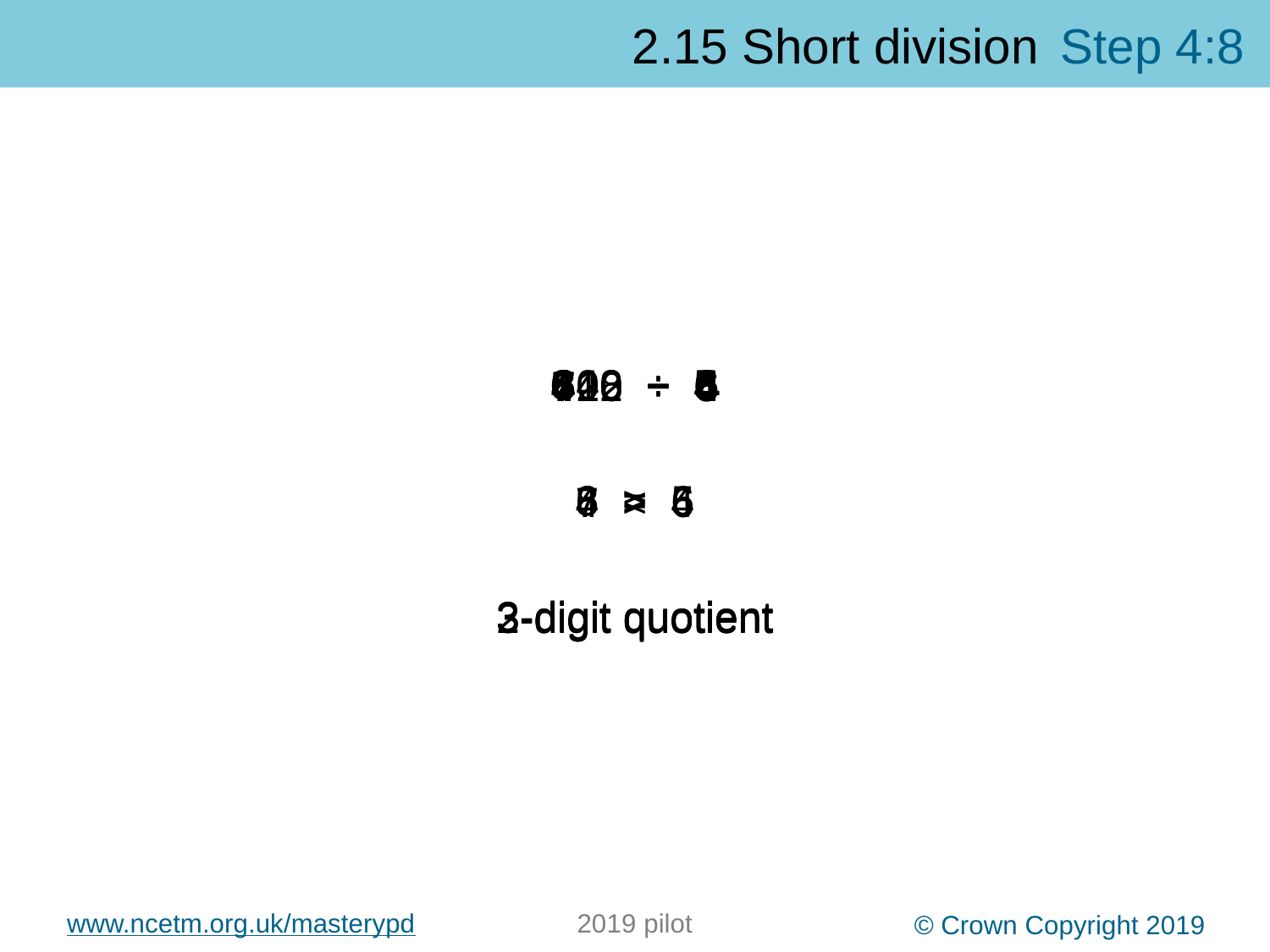

2.15 Short division	Step 4:8
6
800  ÷  5
648  ÷  6
8
5
6
426  ÷  6
712  ÷  4
4
7
6
4
8  >  5
6  =  6
4  <  6
7  >  4
3-digit quotient
3-digit quotient
2-digit quotient
3-digit quotient